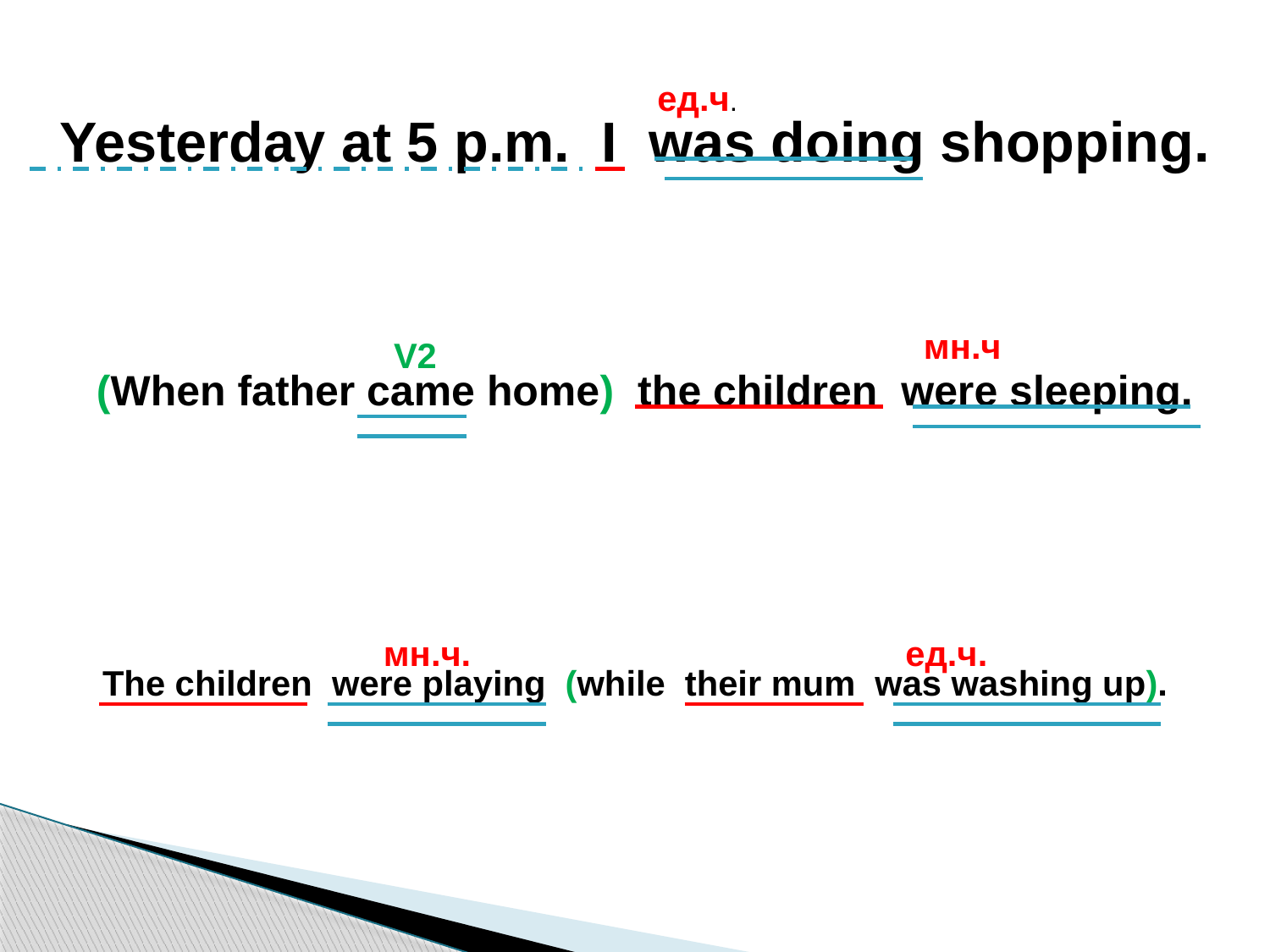

ед.ч.
Yesterday at 5 p.m.  I  was doing shopping.
мн.ч
V2
(When father came home)  the children  were sleeping.
мн.ч.
ед.ч.
The children  were playing  (while  their mum  was washing up).